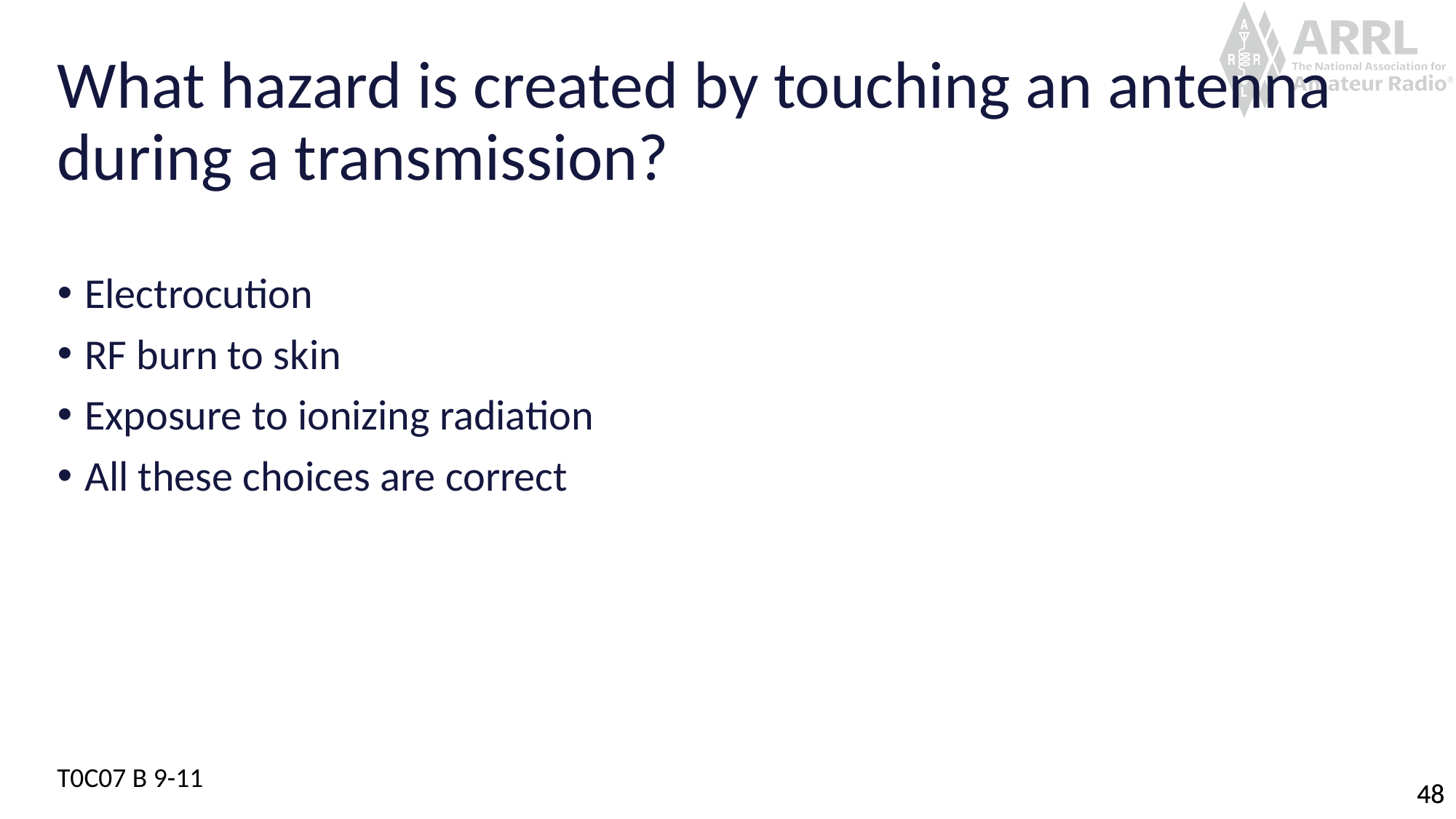

# What hazard is created by touching an antenna during a transmission?
Electrocution
RF burn to skin
Exposure to ionizing radiation
All these choices are correct
T0C07 B 9-11